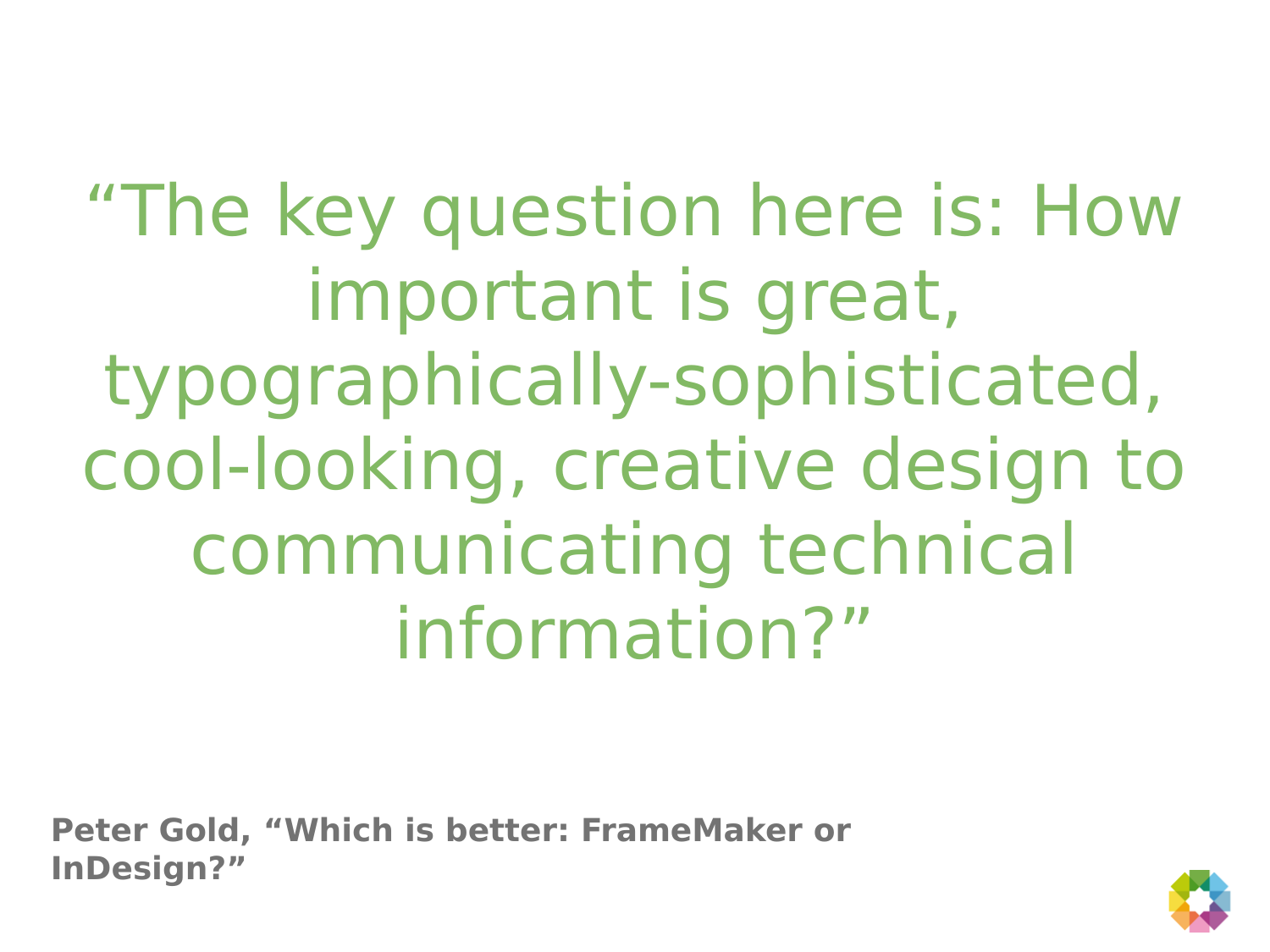

“The key question here is: How important is great, typographically-sophisticated, cool-looking, creative design to communicating technical information?”
Peter Gold, “Which is better: FrameMaker or InDesign?”